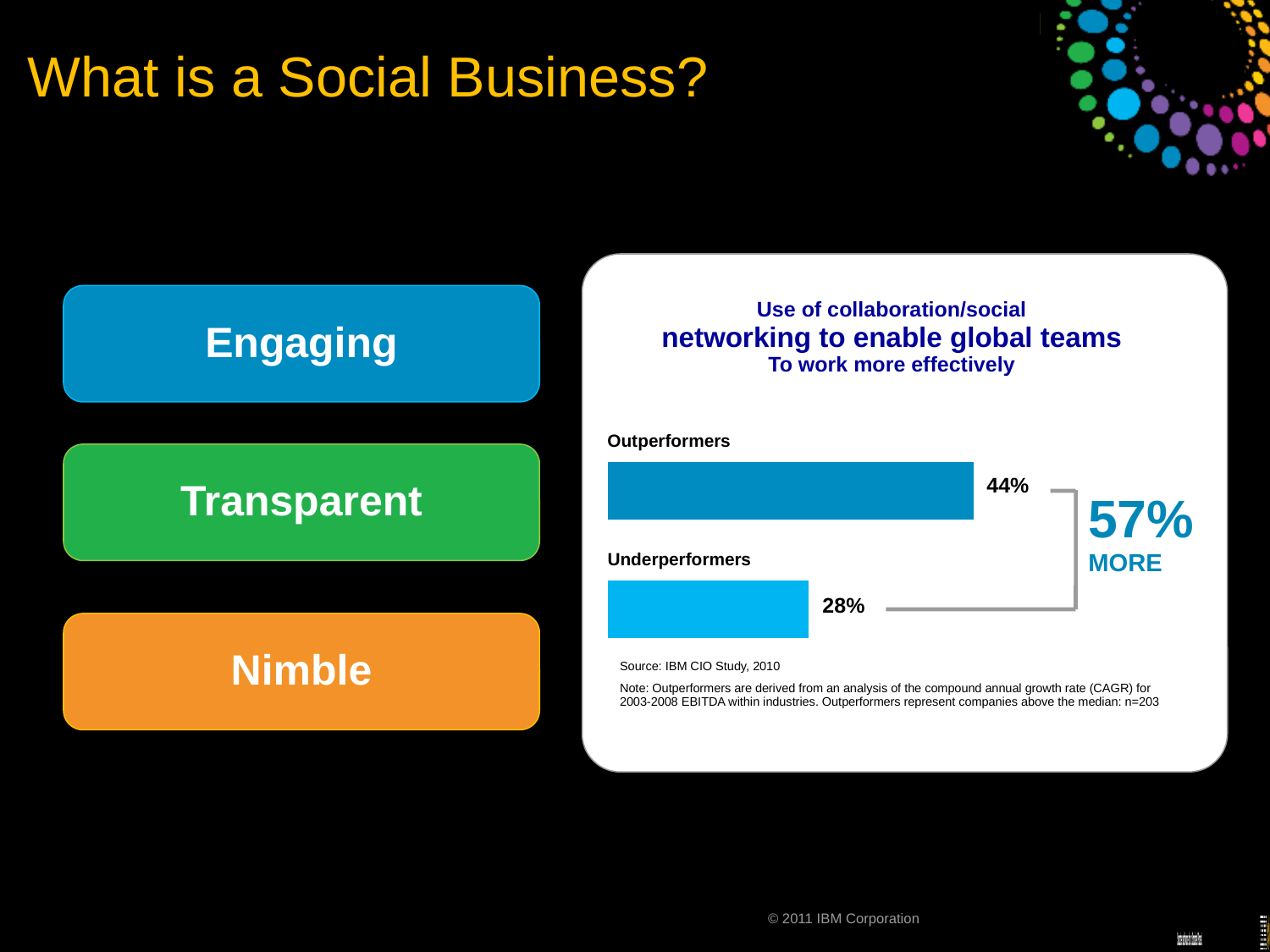

What is a Social Business?

Use of collaboration/social
networking to enable global teams
To work more effectively
Outperformers

44%

57%
MORE
Underperformers

28%

Source: IBM CIO Study, 2010
Note: Outperformers are derived from an analysis of the compound annual growth rate (CAGR) for 2003-2008 EBITDA within industries. Outperformers represent companies above the median: n=203
Engaging
Transparent
Nimble
 Source:  “Get Bold: Creating a Bold Social Media AGENDA for Your Business” by Sandy Carter, ISBN: 0132618311, Copyright © 2011, IBM Press
© 2011 IBM Corporation